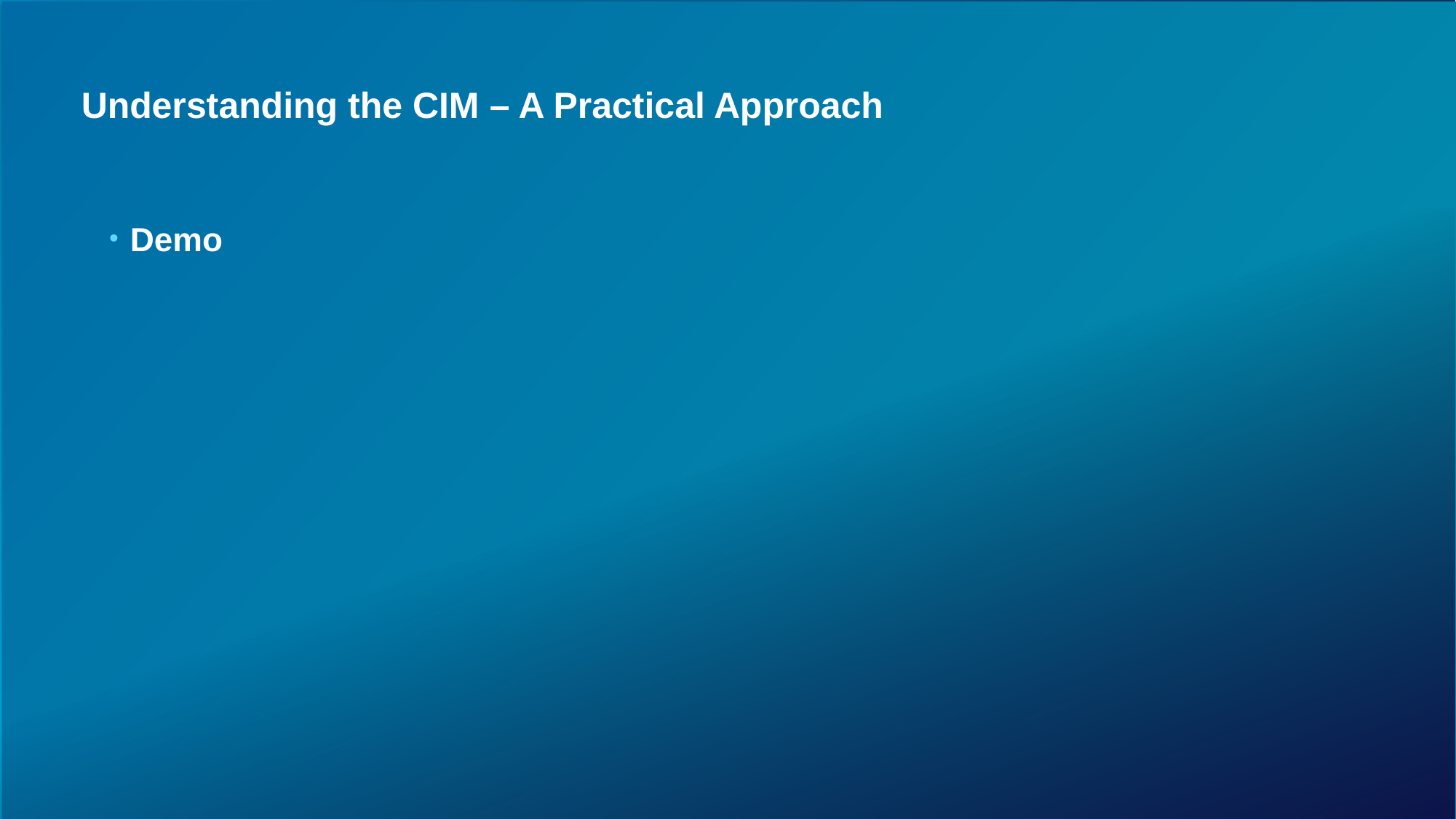

# Understanding the CIM – A Practical Approach

Demo